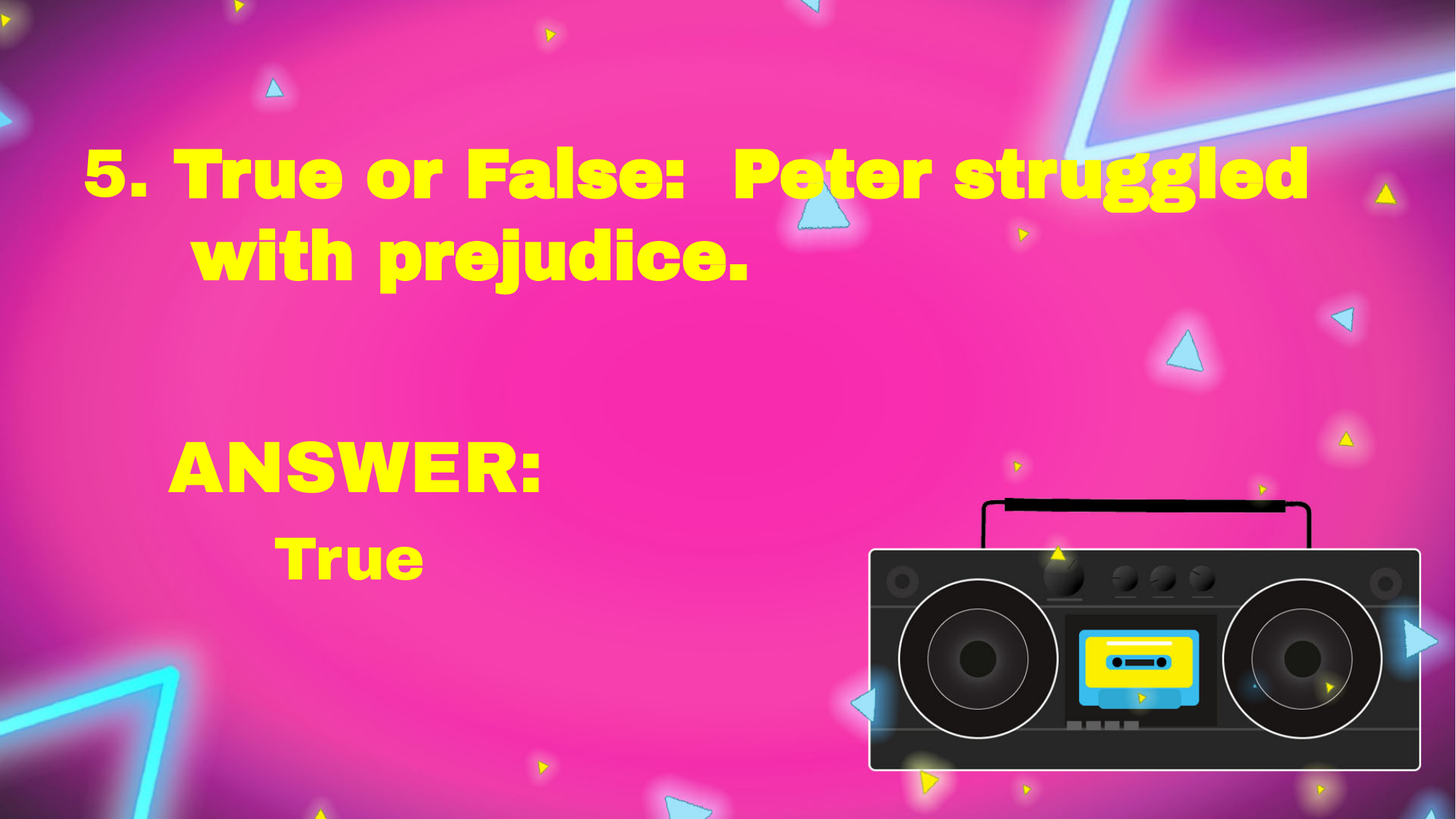

5. True or False:  Peter struggled
	with prejudice.

ANSWER:
True